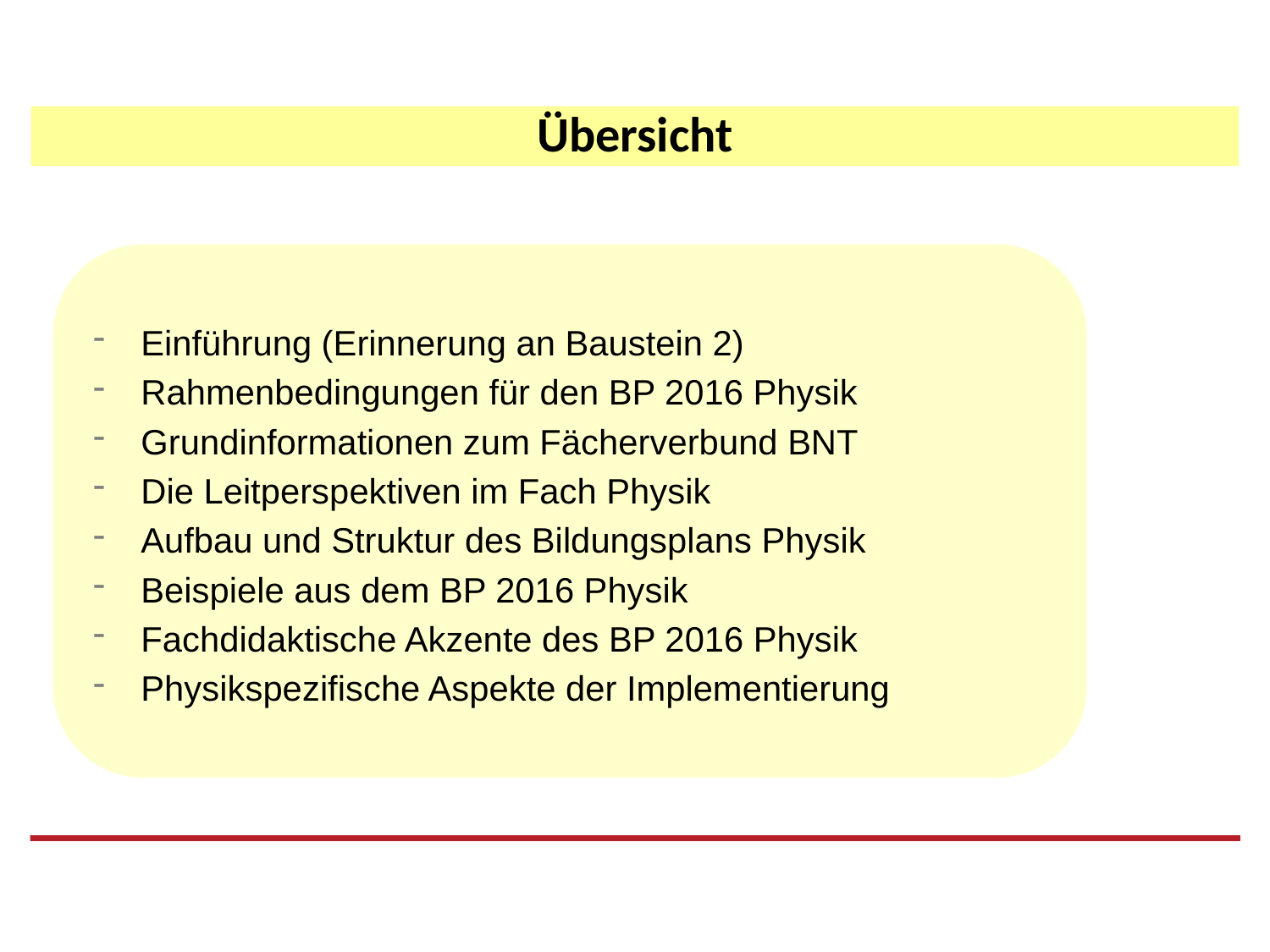

Übersicht
Einführung (Erinnerung an Baustein 2)
Rahmenbedingungen für den BP 2016 Physik
Grundinformationen zum Fächerverbund BNT
Die Leitperspektiven im Fach Physik
Aufbau und Struktur des Bildungsplans Physik
Beispiele aus dem BP 2016 Physik
Fachdidaktische Akzente des BP 2016 Physik
Physikspezifische Aspekte der Implementierung